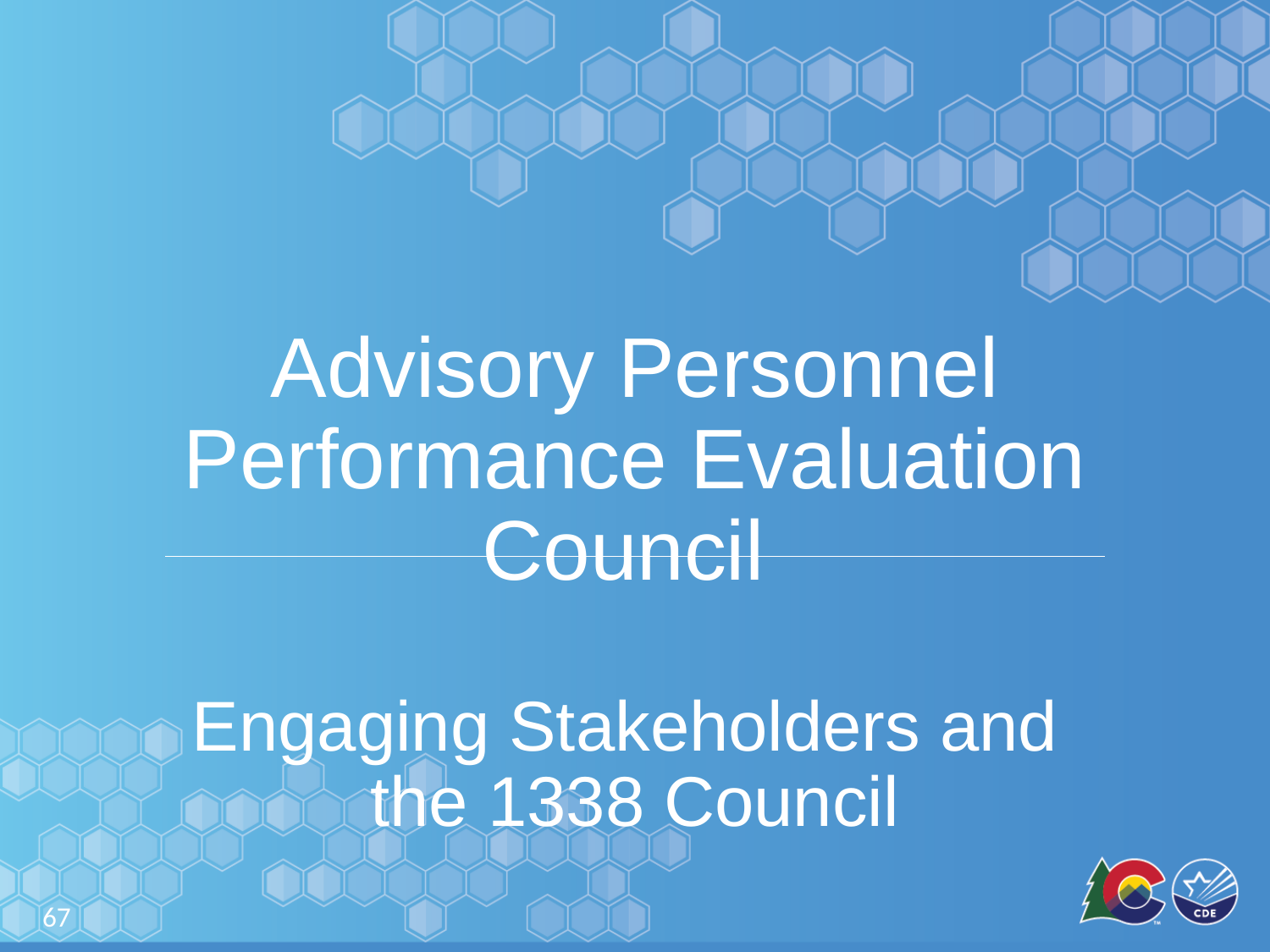

# Advisory Personnel Performance Evaluation Council Engaging Stakeholders and the 1338 Council
67